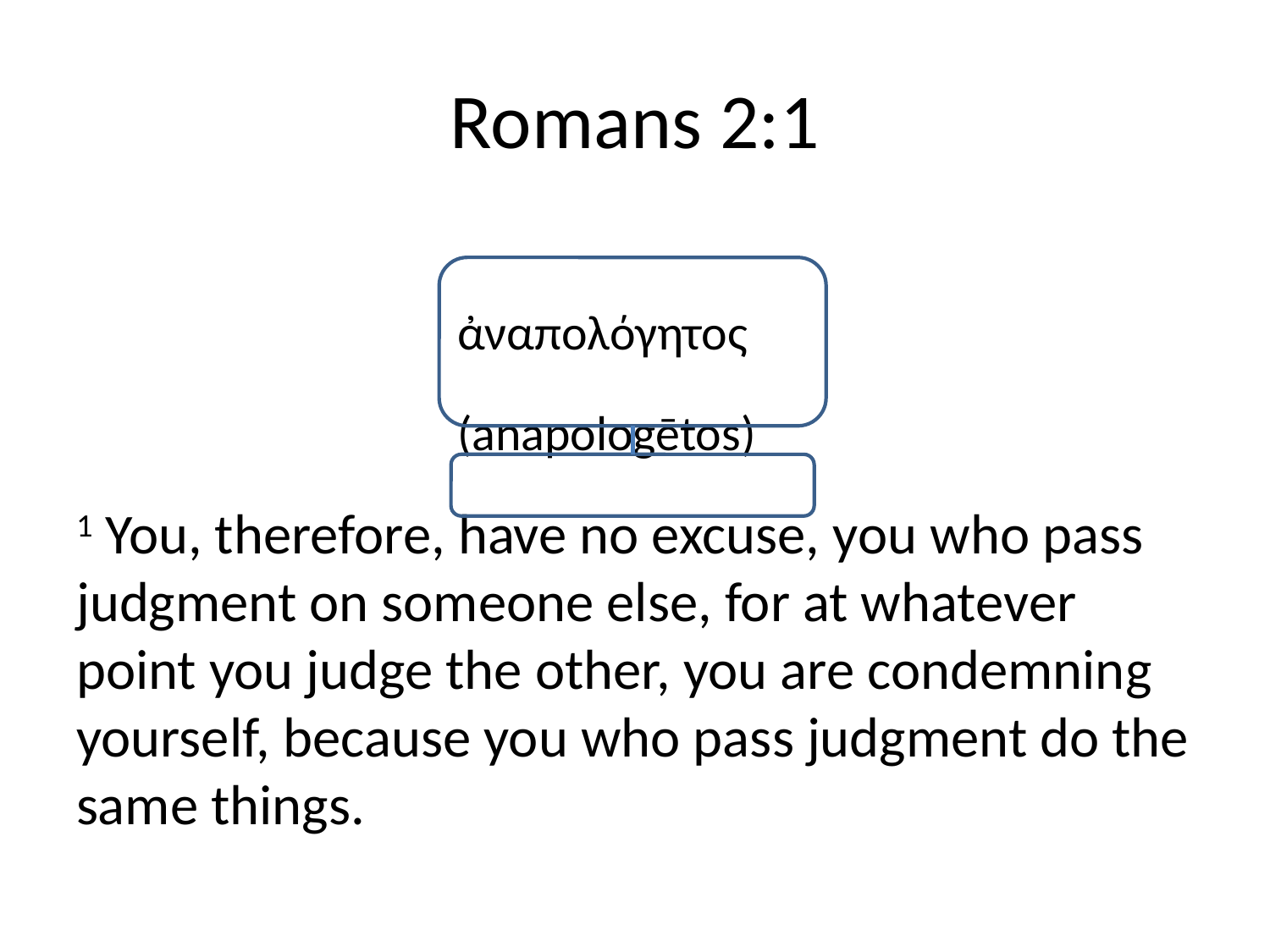

# Romans 2:1

			ἀναπολόγητος
			(anapologētos)
1 You, therefore, have no excuse, you who pass judgment on someone else, for at whatever point you judge the other, you are condemning yourself, because you who pass judgment do the same things.